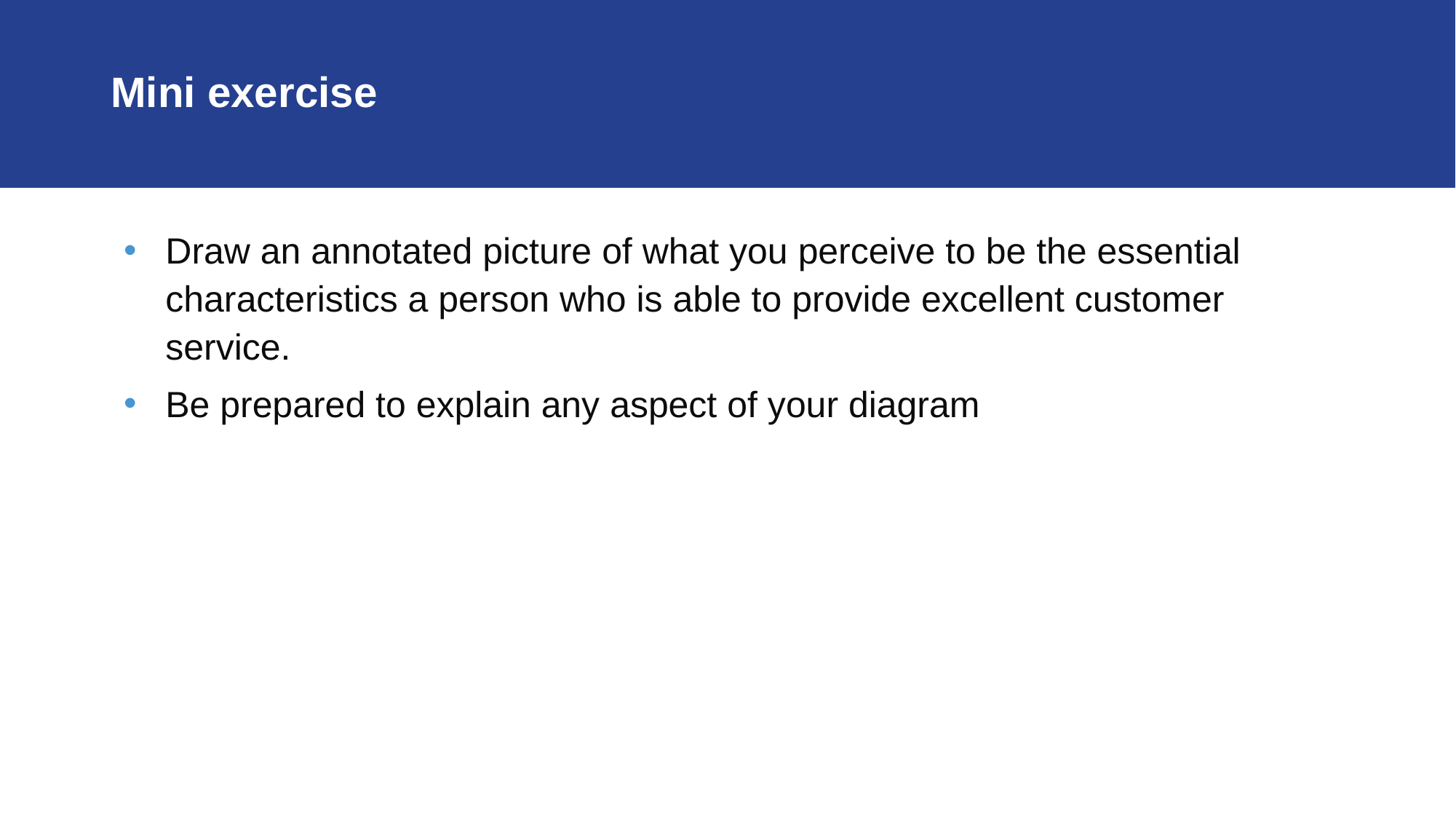

# Mini exercise
Draw an annotated picture of what you perceive to be the essential characteristics a person who is able to provide excellent customer service.
Be prepared to explain any aspect of your diagram